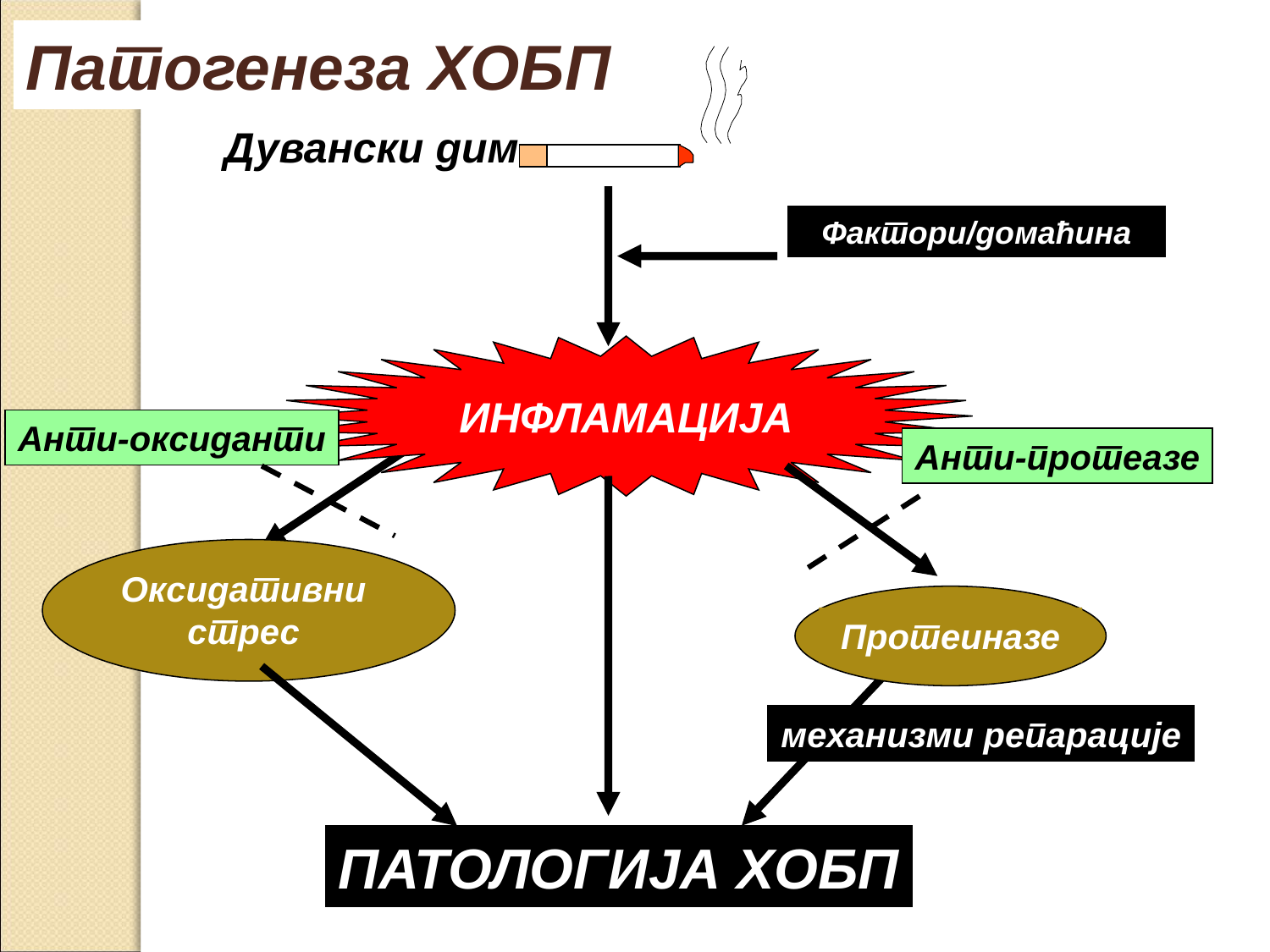

Патогенеза ХОБП

Дувански дим

Фактори/домаћина

ИНФЛАМАЦИЈА
Анти-оксиданти
Анти-протеазе

Оксидативни
стрес

Протеиназе

механизми репарације
ПАТОЛОГИЈА ХОБП